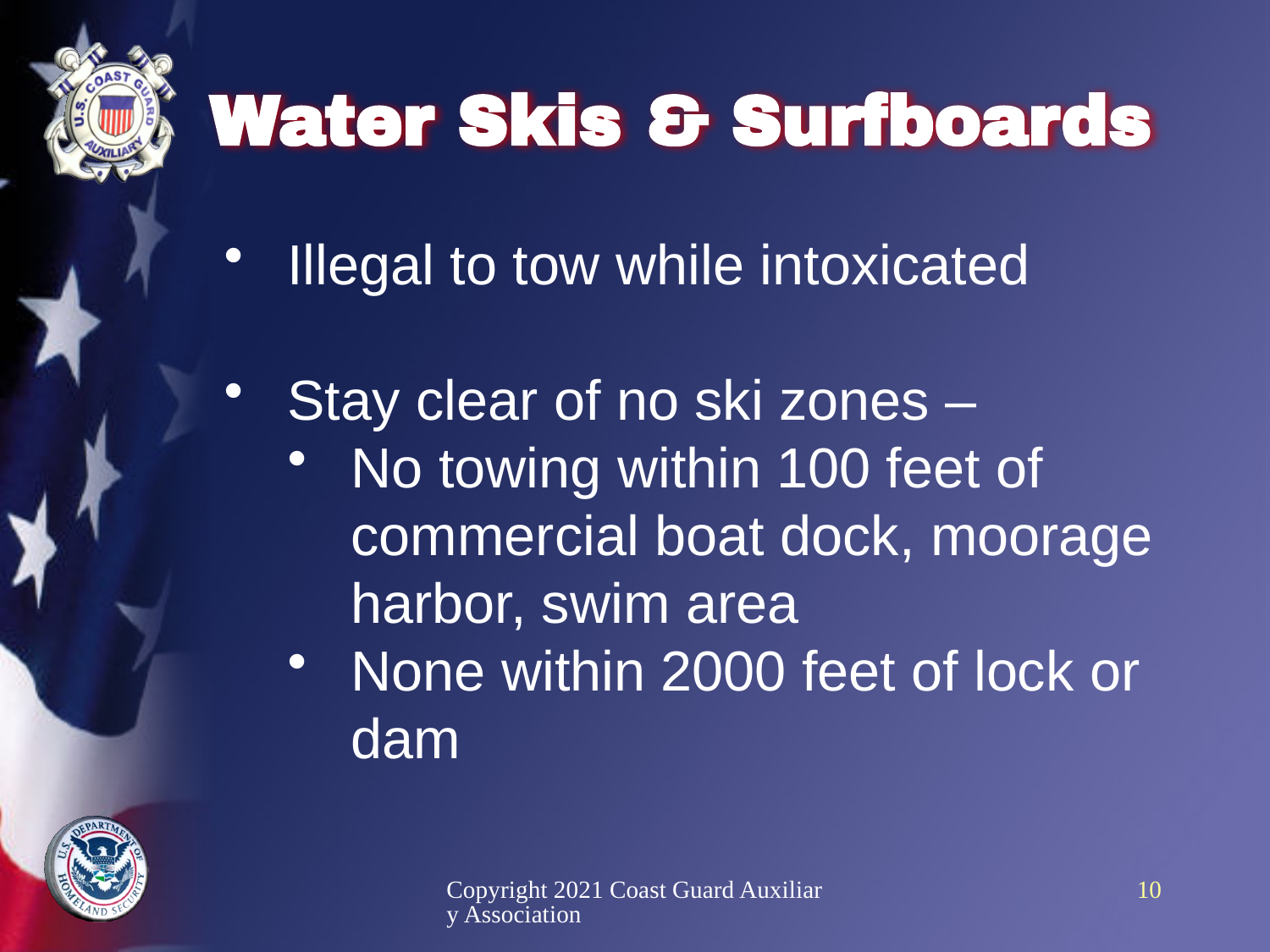

# Water Skis & Surfboards
Illegal to tow while intoxicated
Stay clear of no ski zones –
No towing within 100 feet of commercial boat dock, moorage harbor, swim area
None within 2000 feet of lock or dam
Copyright 2021 Coast Guard Auxiliary Association
10